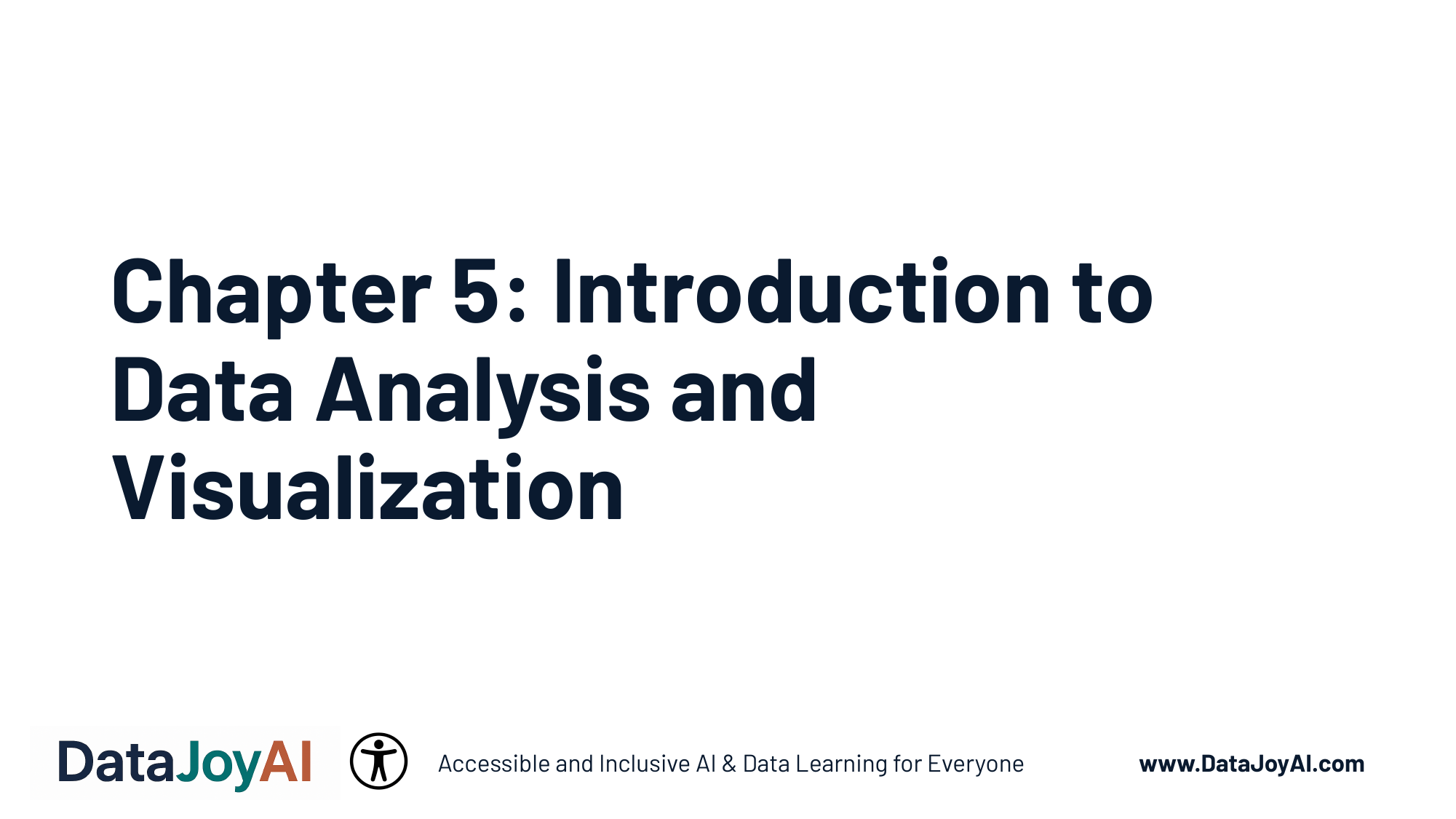

# Chapter 5: Introduction to Data Analysis and Visualization